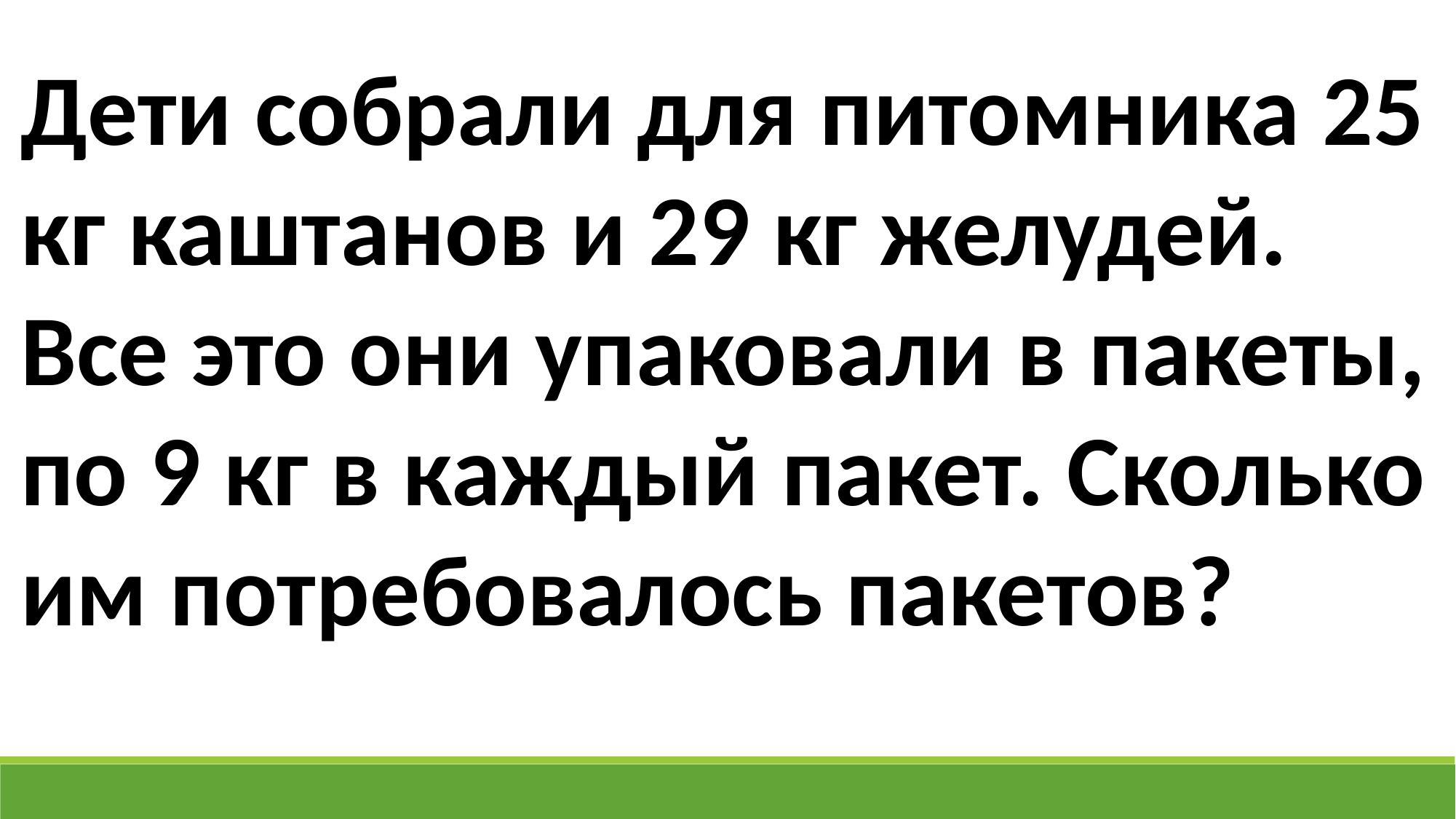

Дети собрали для питомника 25 кг каштанов и 29 кг желудей. Все это они упаковали в пакеты, по 9 кг в каждый пакет. Сколько им потребовалось пакетов?